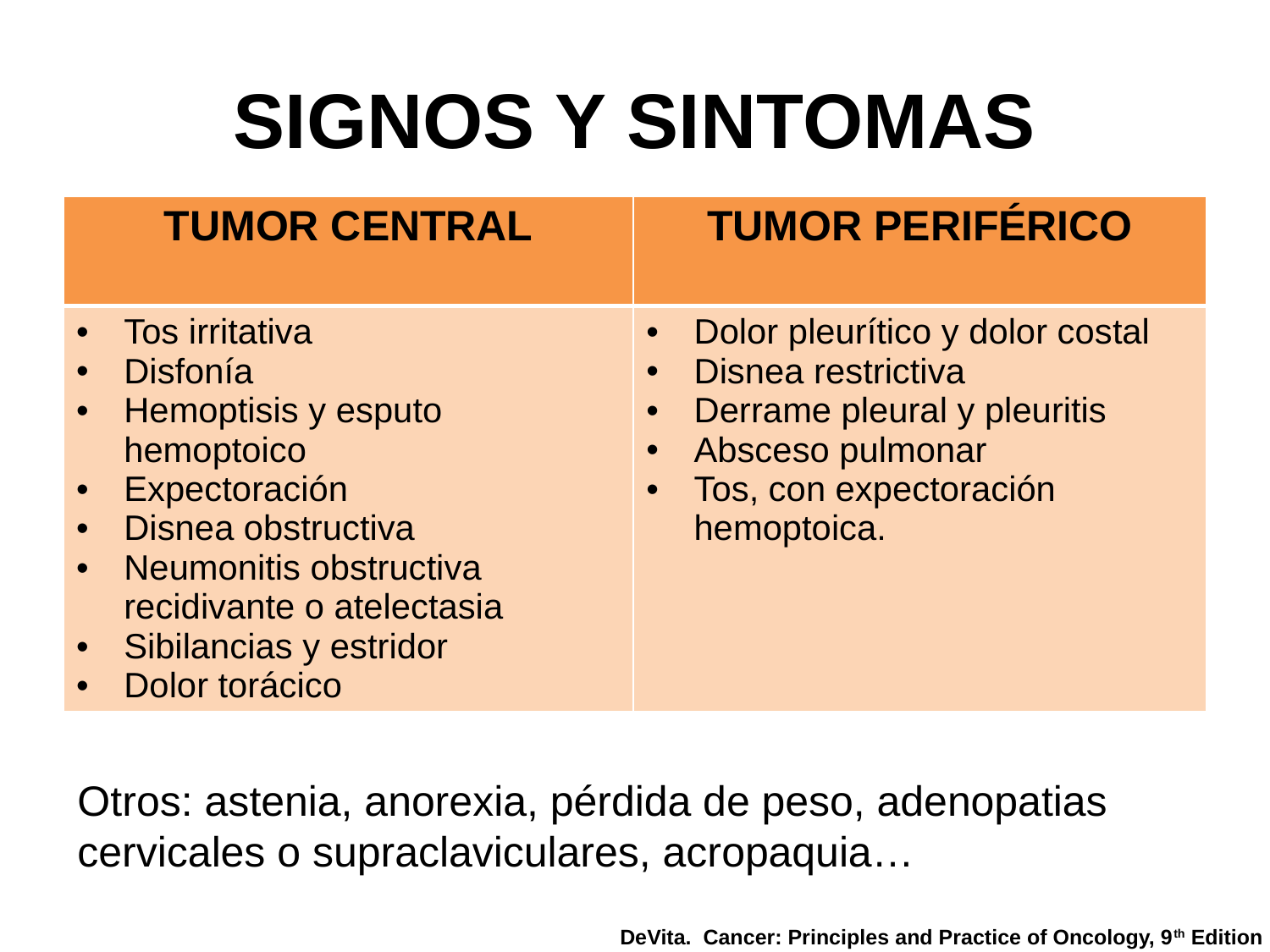

# SIGNOS Y SINTOMAS
| TUMOR CENTRAL | TUMOR PERIFÉRICO |
| --- | --- |
| Tos irritativa Disfonía Hemoptisis y esputo hemoptoico Expectoración Disnea obstructiva Neumonitis obstructiva recidivante o atelectasia Sibilancias y estridor Dolor torácico | Dolor pleurítico y dolor costal Disnea restrictiva Derrame pleural y pleuritis Absceso pulmonar Tos, con expectoración hemoptoica. |
Otros: astenia, anorexia, pérdida de peso, adenopatias cervicales o supraclaviculares, acropaquia…
DeVita.  Cancer: Principles and Practice of Oncology, 9th Edition